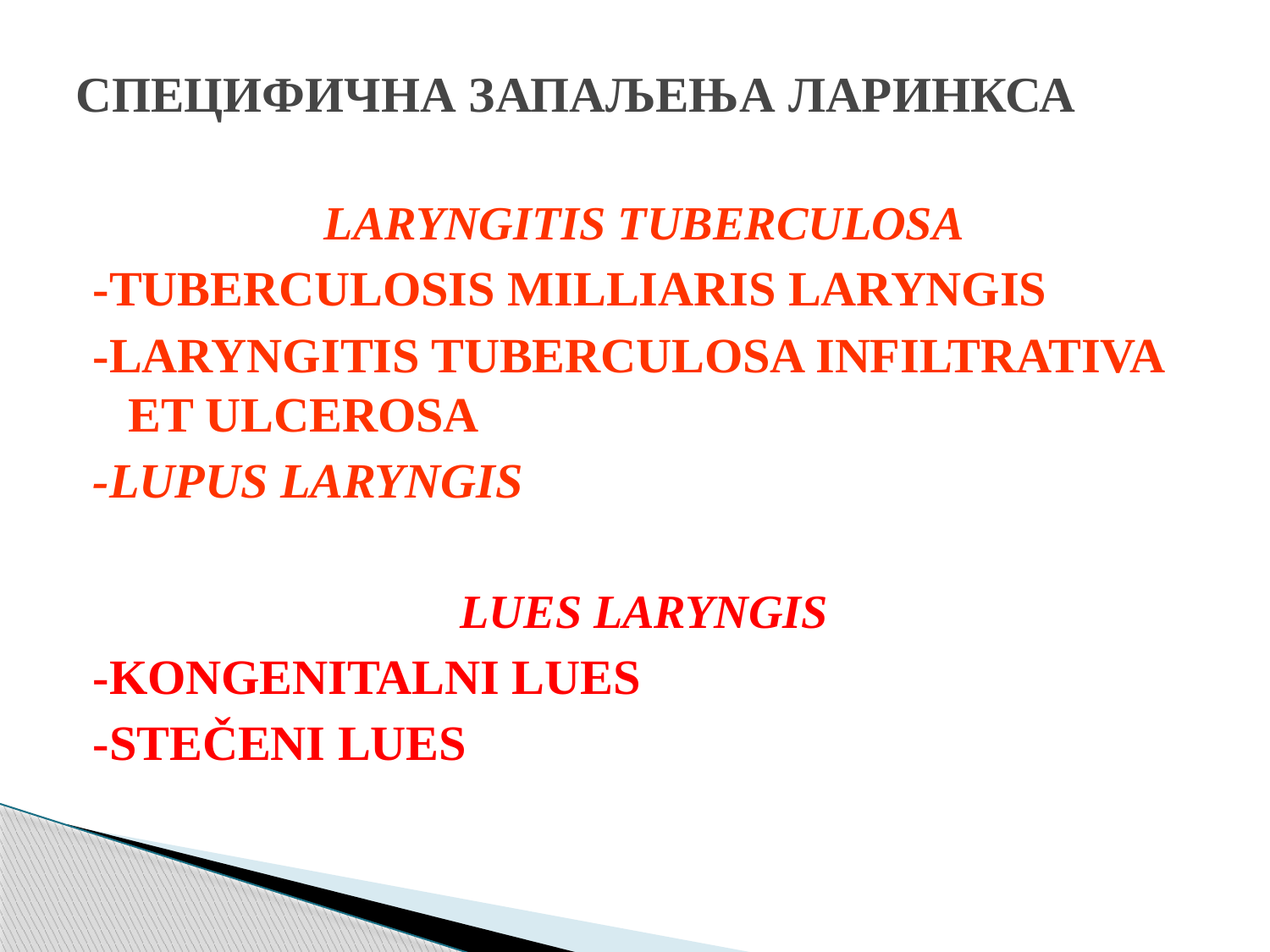

# СПЕЦИФИЧНА ЗАПАЉЕЊА ЛАРИНКСА
LARYNGITIS TUBERCULOSA
-TUBERCULOSIS MILLIARIS LARYNGIS
-LARYNGITIS TUBERCULOSA INFILTRATIVA ET ULCEROSA
-LUPUS LARYNGIS

LUES LARYNGIS
-KONGENITALNI LUES
-STEČENI LUES